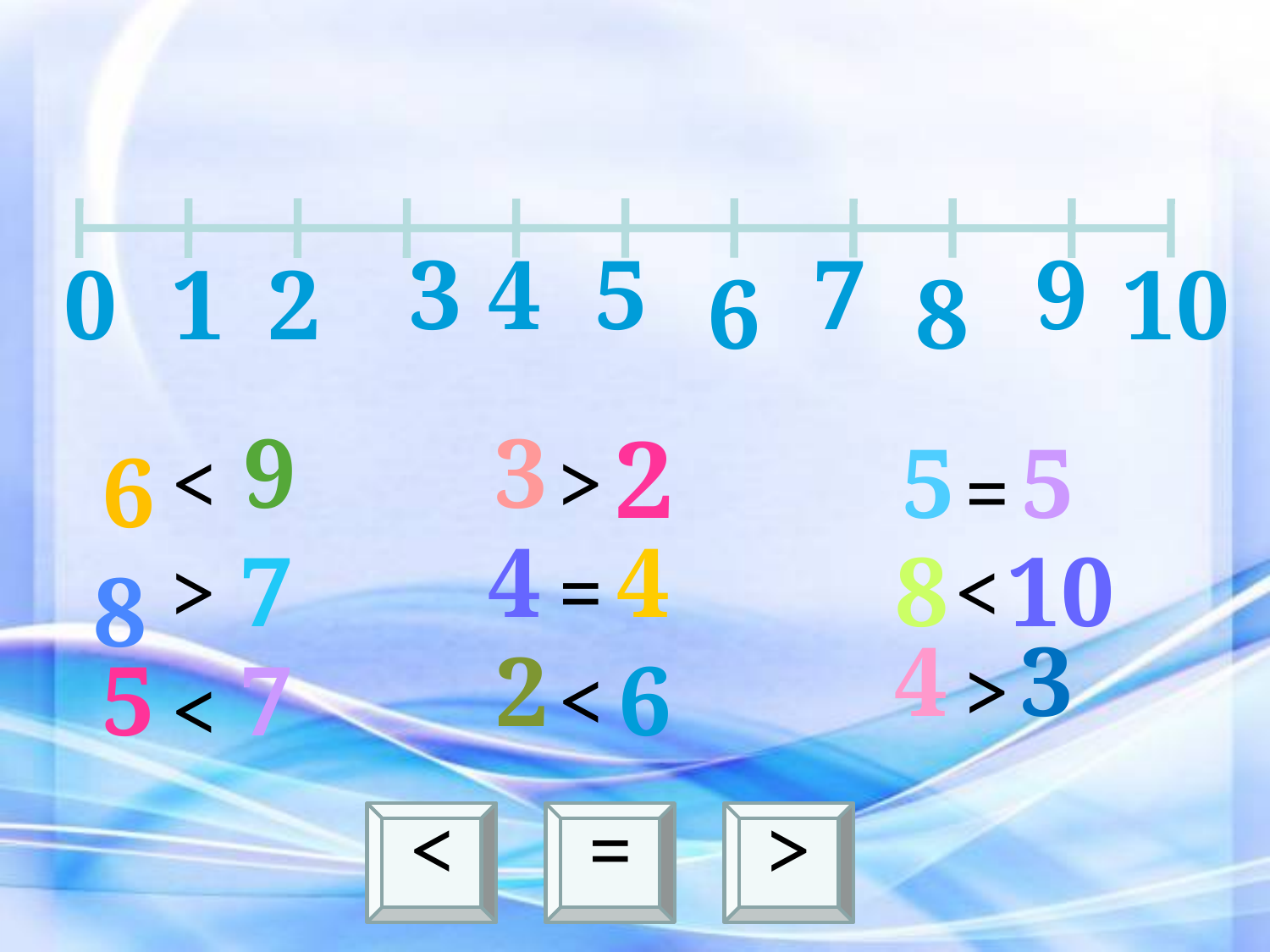

3
4
5
7
9
0
1
2
10
6
8
9
3
2
5
5
6
<
>
=
4
4
7
8
10
>
=
<
8
4
3
2
>
5
7
6
<
<
<
=
>